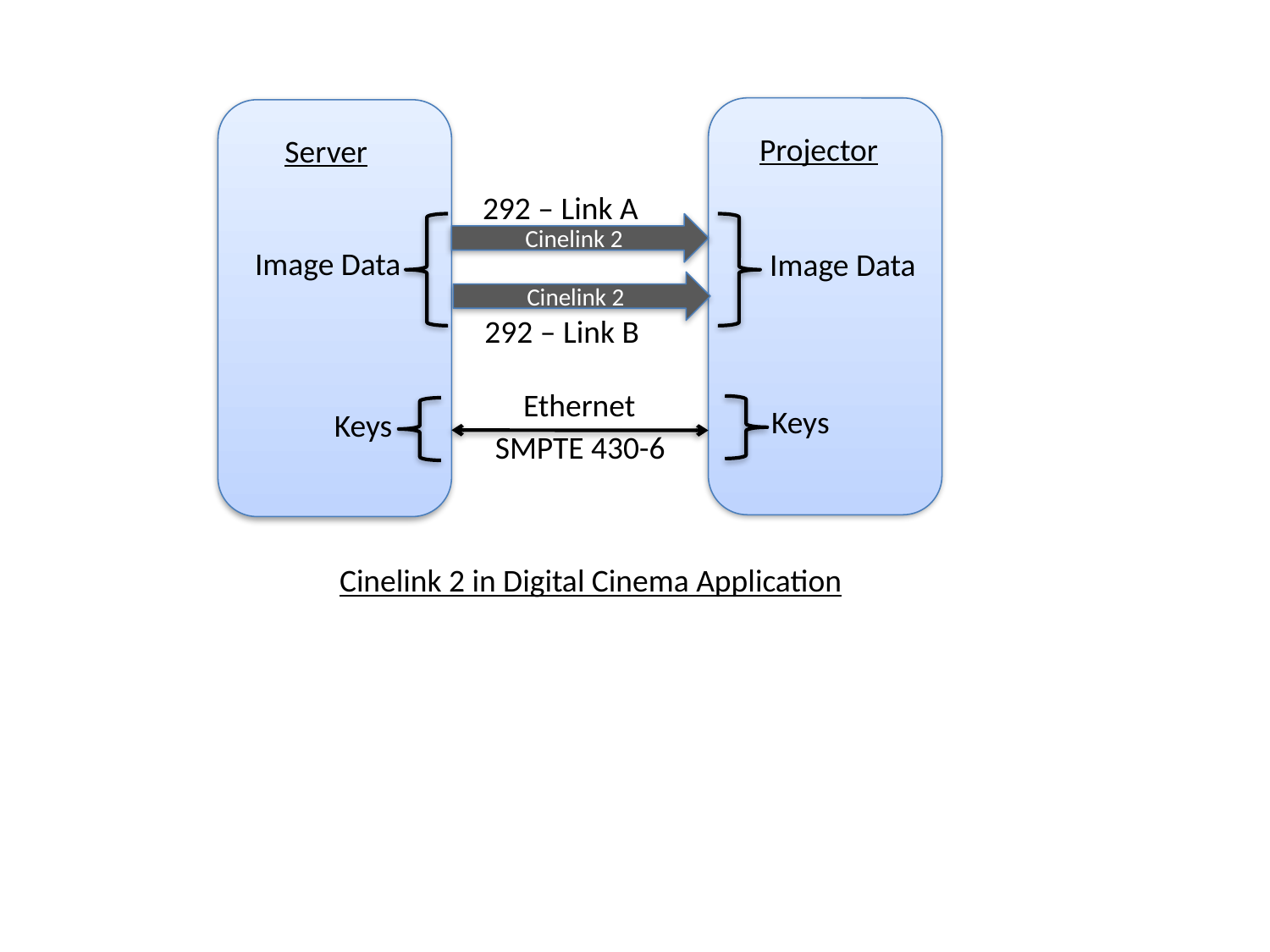

Projector
Server
292 – Link A

Cinelink 2

Image Data
Image Data
Cinelink 2
292 – Link B
Ethernet

Keys

Keys
SMPTE 430-6
Cinelink 2 in Digital Cinema Application